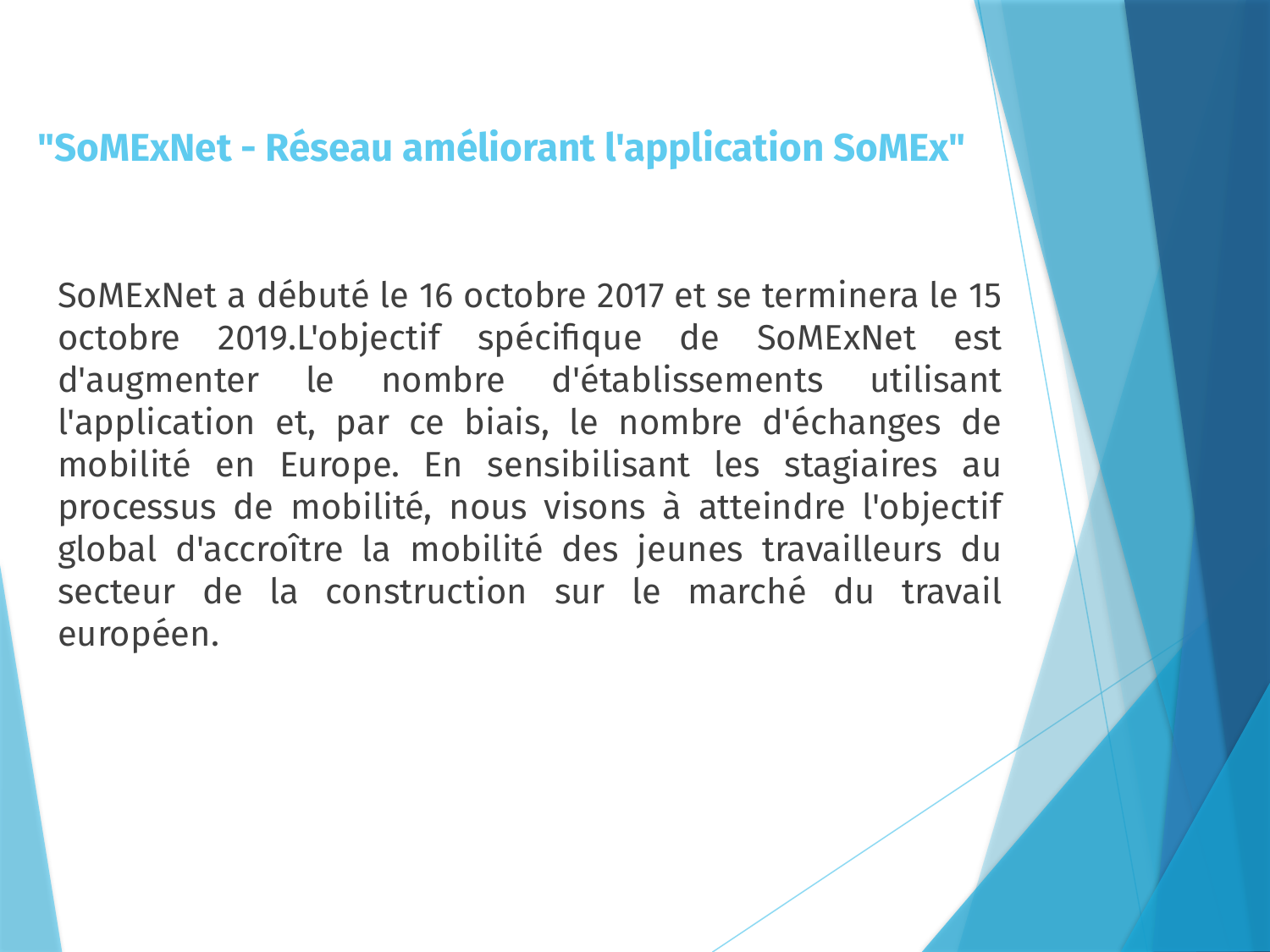

# "SoMExNet - Réseau améliorant l'application SoMEx"

SoMExNet a débuté le 16 octobre 2017 et se terminera le 15 octobre 2019.L'objectif spécifique de SoMExNet est d'augmenter le nombre d'établissements utilisant l'application et, par ce biais, le nombre d'échanges de mobilité en Europe. En sensibilisant les stagiaires au processus de mobilité, nous visons à atteindre l'objectif global d'accroître la mobilité des jeunes travailleurs du secteur de la construction sur le marché du travail européen.